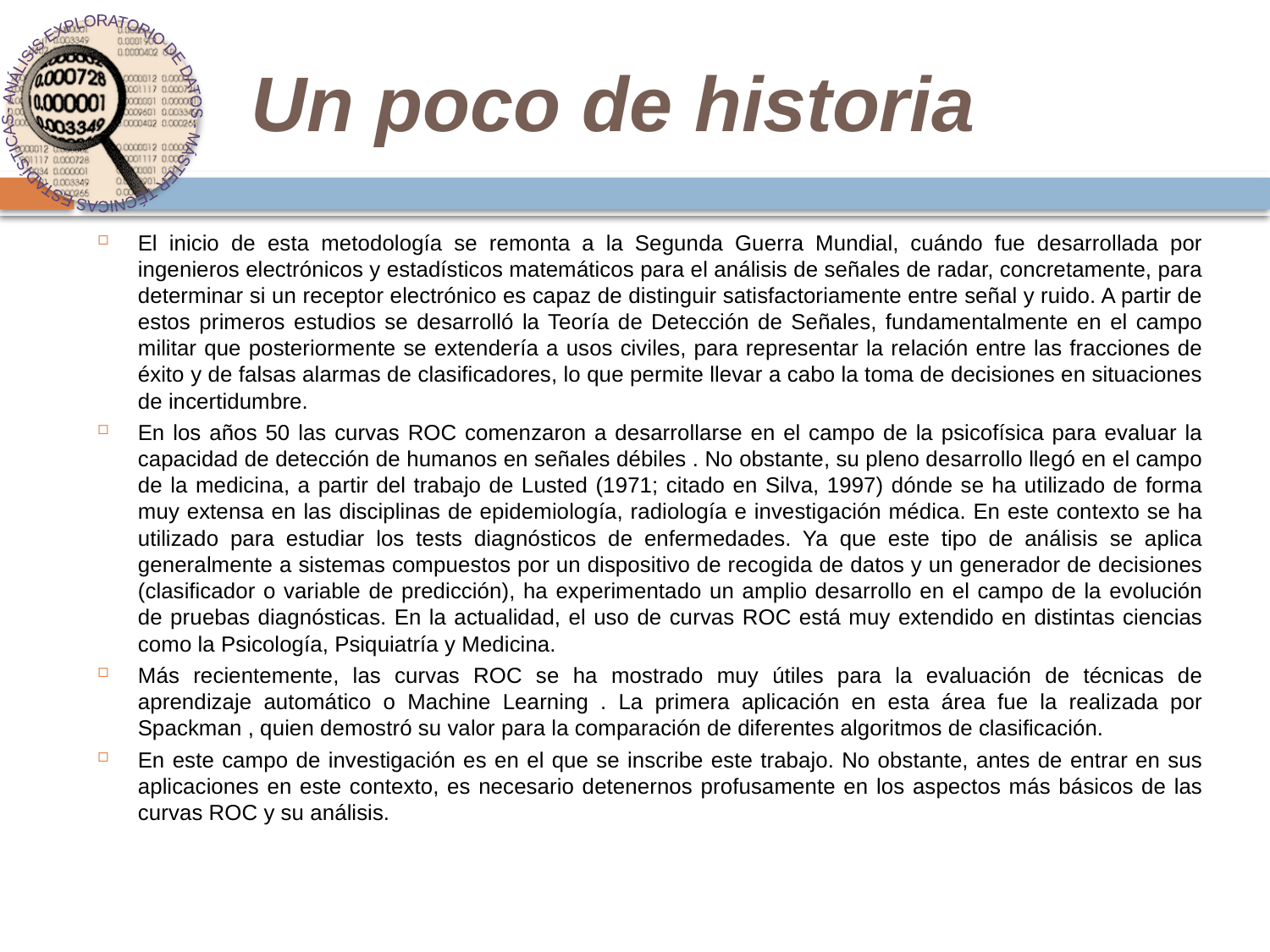

# Un poco de historia
El inicio de esta metodología se remonta a la Segunda Guerra Mundial, cuándo fue desarrollada por ingenieros electrónicos y estadísticos matemáticos para el análisis de señales de radar, concretamente, para determinar si un receptor electrónico es capaz de distinguir satisfactoriamente entre señal y ruido. A partir de estos primeros estudios se desarrolló la Teoría de Detección de Señales, fundamentalmente en el campo militar que posteriormente se extendería a usos civiles, para representar la relación entre las fracciones de éxito y de falsas alarmas de clasificadores, lo que permite llevar a cabo la toma de decisiones en situaciones de incertidumbre.
En los años 50 las curvas ROC comenzaron a desarrollarse en el campo de la psicofísica para evaluar la capacidad de detección de humanos en señales débiles . No obstante, su pleno desarrollo llegó en el campo de la medicina, a partir del trabajo de Lusted (1971; citado en Silva, 1997) dónde se ha utilizado de forma muy extensa en las disciplinas de epidemiología, radiología e investigación médica. En este contexto se ha utilizado para estudiar los tests diagnósticos de enfermedades. Ya que este tipo de análisis se aplica generalmente a sistemas compuestos por un dispositivo de recogida de datos y un generador de decisiones (clasificador o variable de predicción), ha experimentado un amplio desarrollo en el campo de la evolución de pruebas diagnósticas. En la actualidad, el uso de curvas ROC está muy extendido en distintas ciencias como la Psicología, Psiquiatría y Medicina.
Más recientemente, las curvas ROC se ha mostrado muy útiles para la evaluación de técnicas de aprendizaje automático o Machine Learning . La primera aplicación en esta área fue la realizada por Spackman , quien demostró su valor para la comparación de diferentes algoritmos de clasificación.
En este campo de investigación es en el que se inscribe este trabajo. No obstante, antes de entrar en sus aplicaciones en este contexto, es necesario detenernos profusamente en los aspectos más básicos de las curvas ROC y su análisis.